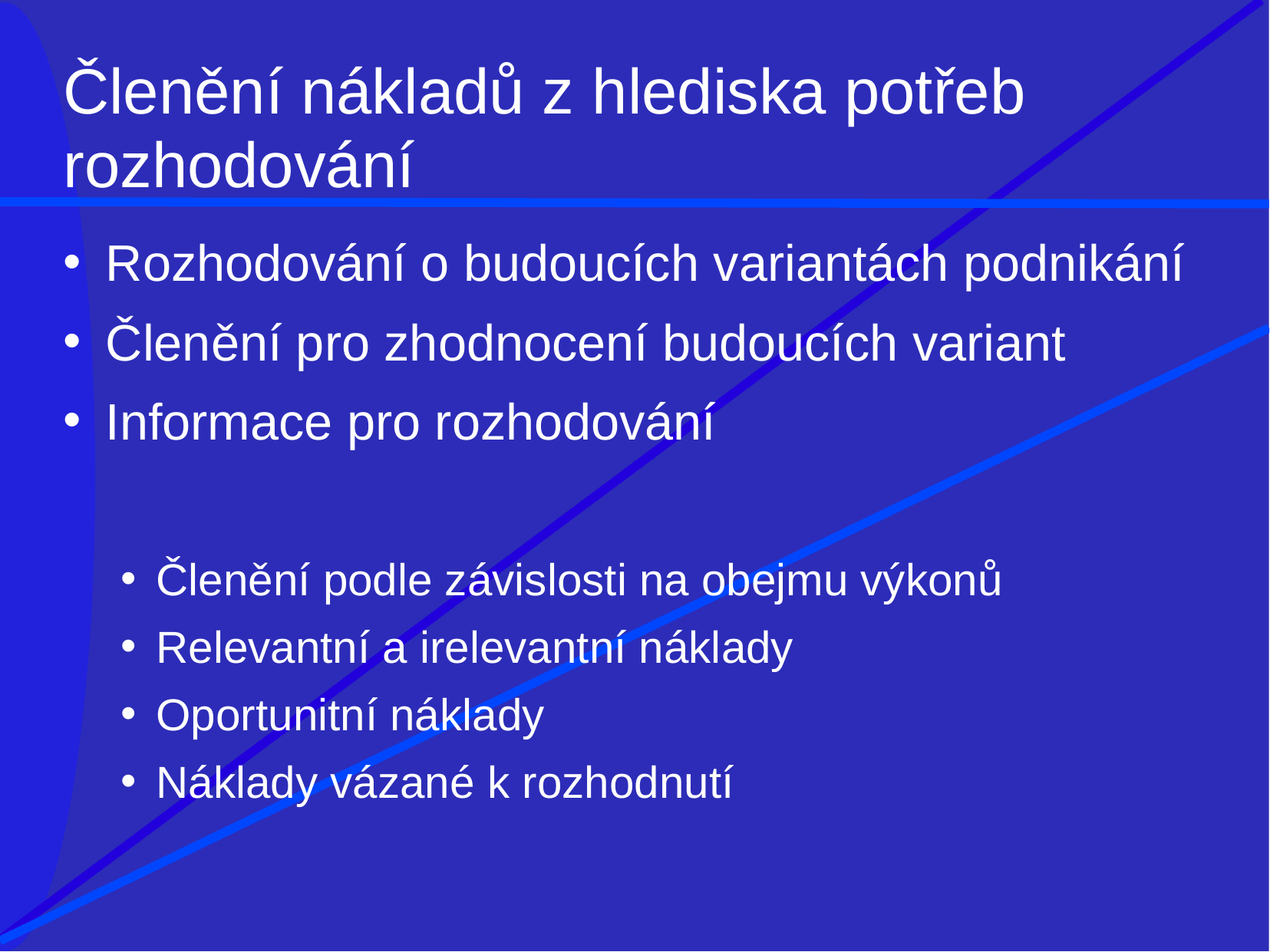

# Členění nákladů z hlediska potřeb
rozhodování
Rozhodování o budoucích variantách podnikání
Členění pro zhodnocení budoucích variant
Informace pro rozhodování

Členění podle závislosti na obejmu výkonů
Relevantní a irelevantní náklady
Oportunitní náklady
Náklady vázané k rozhodnutí